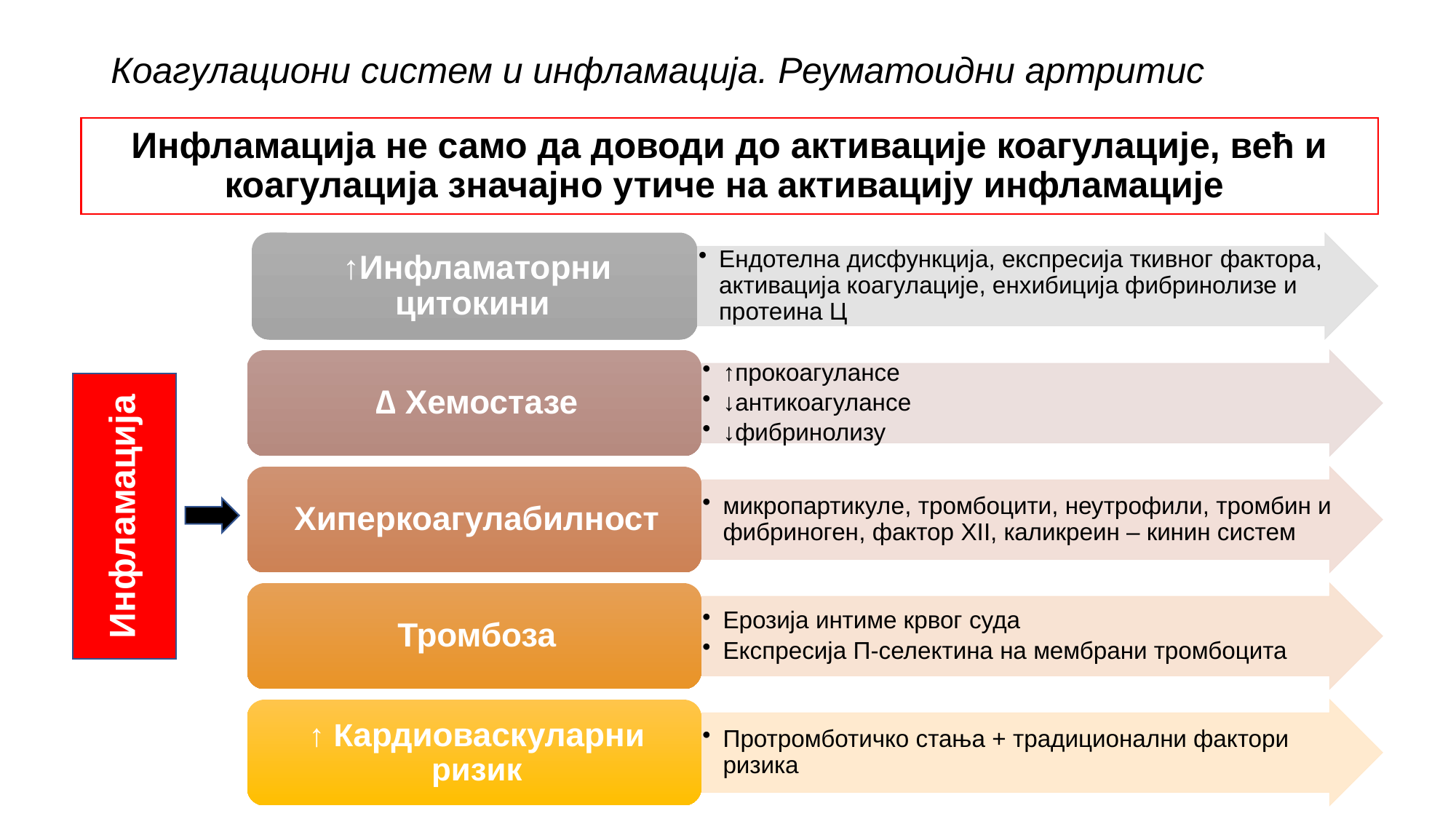

# Коагулациони систем и инфламација. Реуматоидни артритис
Инфламација не само да доводи до активације коагулације, већ и коагулација значајно утиче на активацију инфламације
Ендотелна дисфункција, експресија ткивног фактора, активација коагулације, енхибиција фибринолизе и протеина Ц
↑Инфламаторни цитокини
↑прокоагулансе
↓антикоагулансе
↓фибринолизу
∆ Хемостазе
микропартикуле, тромбоцити, неутрофили, тромбин и фибриноген, фактор XII, каликреин – кинин систем
Хиперкоагулабилност
Ерозијa интиме крвог суда
Експресија П-селектина на мембрани тромбоцита
Тромбоза
Протромботичко стања + традиционални фактори ризика
↑ Кардиоваскуларни ризик

Инфламација